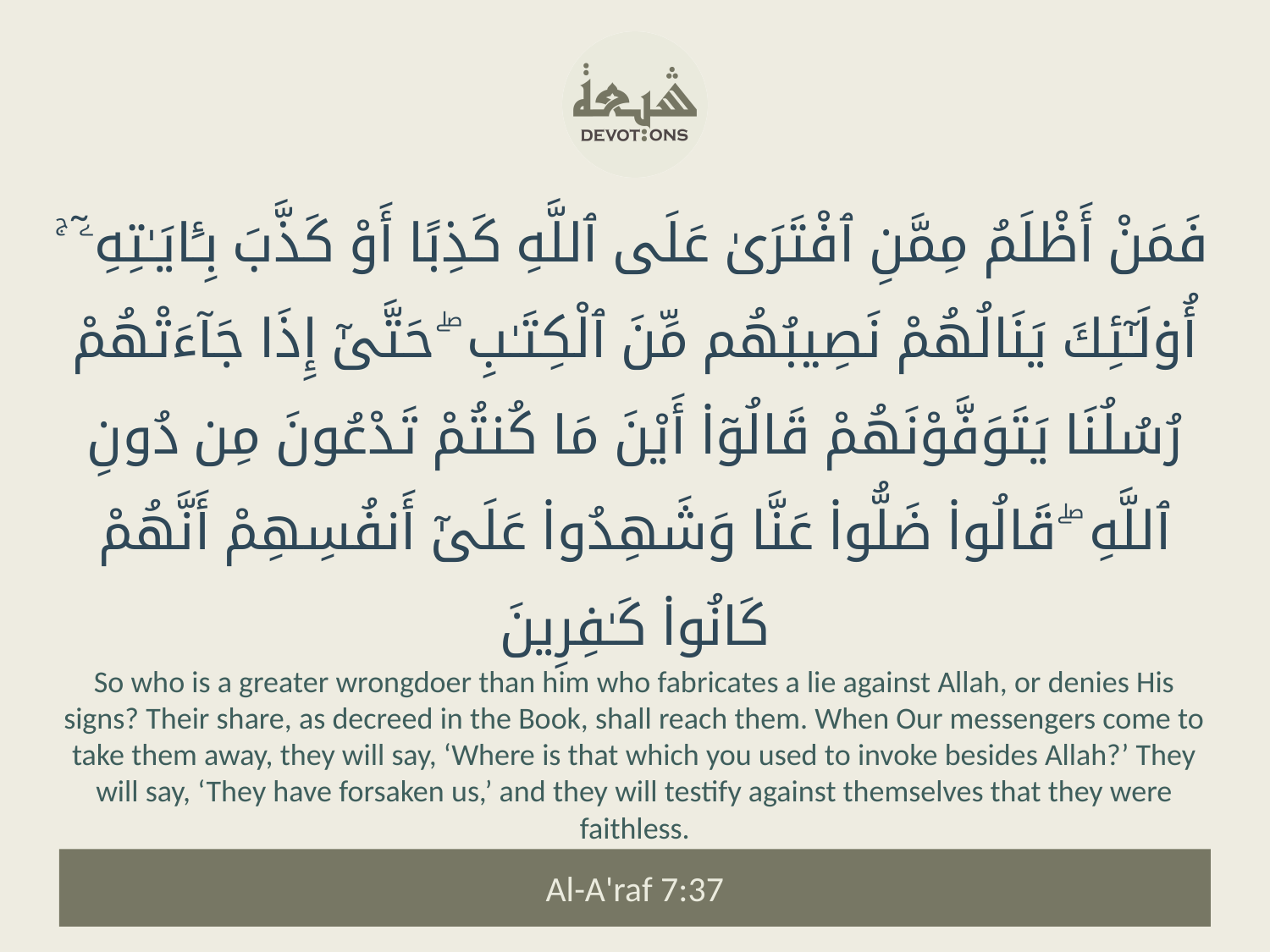

فَمَنْ أَظْلَمُ مِمَّنِ ٱفْتَرَىٰ عَلَى ٱللَّهِ كَذِبًا أَوْ كَذَّبَ بِـَٔايَـٰتِهِۦٓ ۚ أُو۟لَـٰٓئِكَ يَنَالُهُمْ نَصِيبُهُم مِّنَ ٱلْكِتَـٰبِ ۖ حَتَّىٰٓ إِذَا جَآءَتْهُمْ رُسُلُنَا يَتَوَفَّوْنَهُمْ قَالُوٓا۟ أَيْنَ مَا كُنتُمْ تَدْعُونَ مِن دُونِ ٱللَّهِ ۖ قَالُوا۟ ضَلُّوا۟ عَنَّا وَشَهِدُوا۟ عَلَىٰٓ أَنفُسِهِمْ أَنَّهُمْ كَانُوا۟ كَـٰفِرِينَ
So who is a greater wrongdoer than him who fabricates a lie against Allah, or denies His signs? Their share, as decreed in the Book, shall reach them. When Our messengers come to take them away, they will say, ‘Where is that which you used to invoke besides Allah?’ They will say, ‘They have forsaken us,’ and they will testify against themselves that they were faithless.
Al-A'raf 7:37